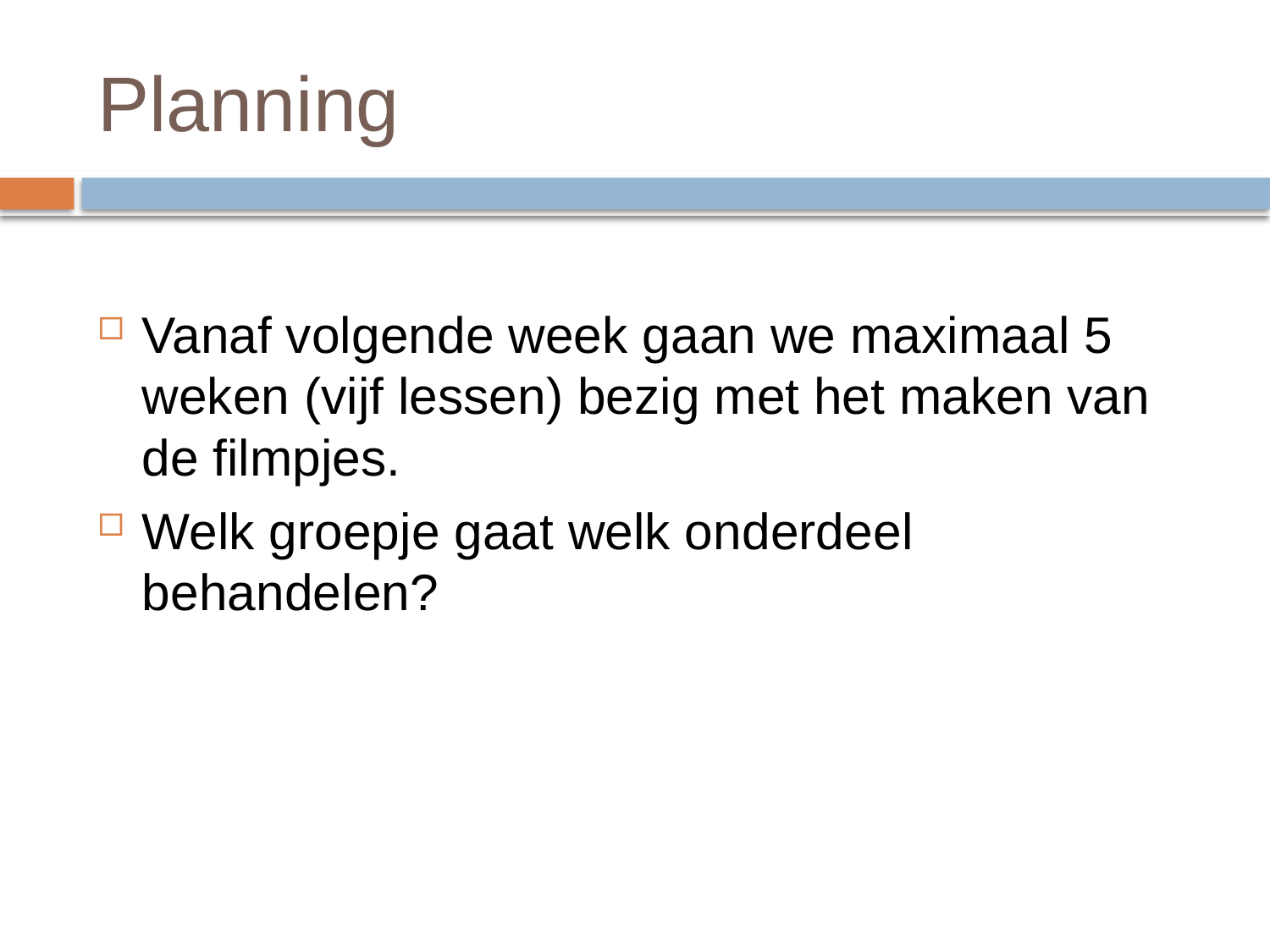

# Planning

Vanaf volgende week gaan we maximaal 5 weken (vijf lessen) bezig met het maken van de filmpjes.
Welk groepje gaat welk onderdeel behandelen?